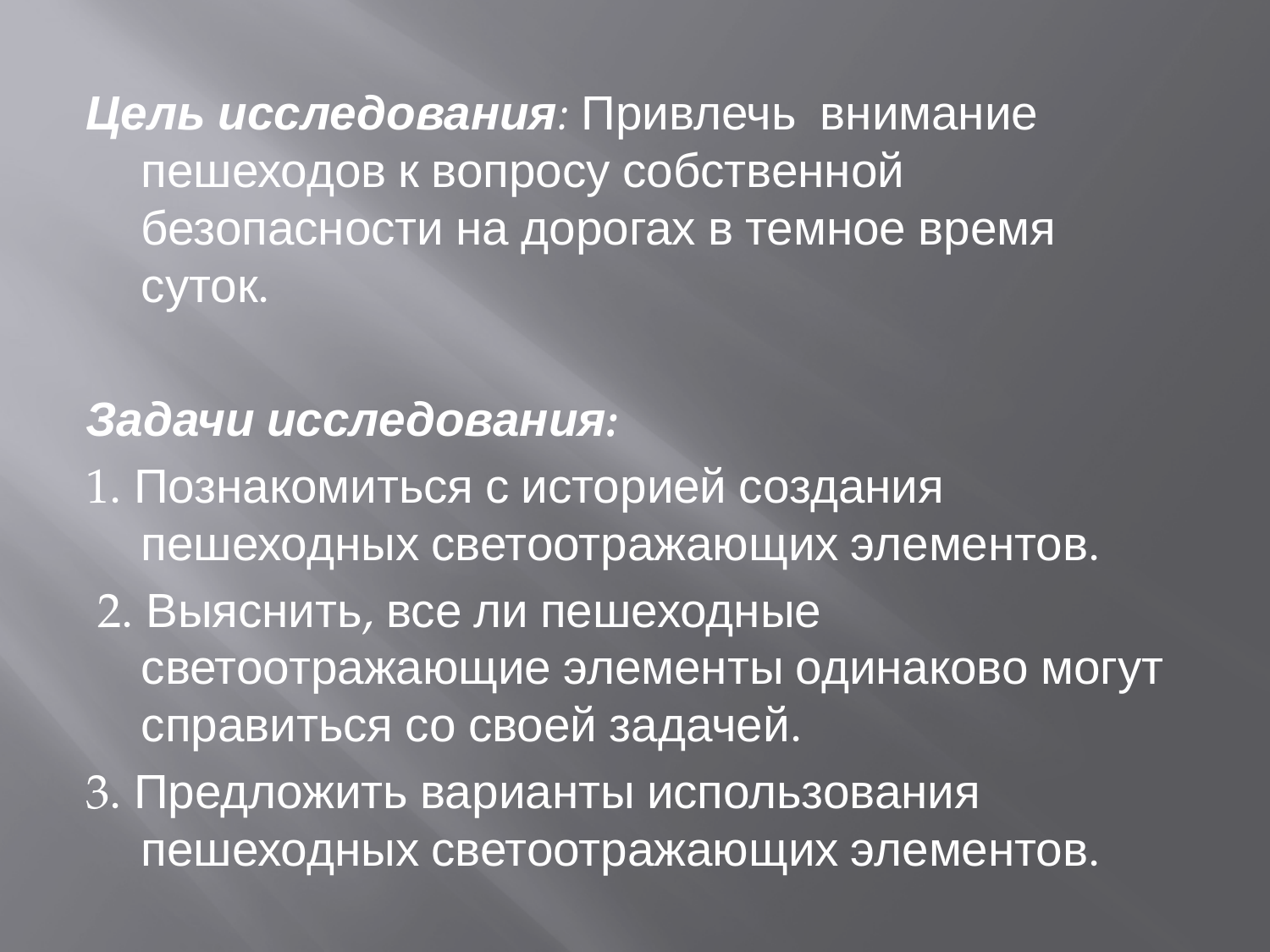

Цель исследования: Привлечь  внимание  пешеходов к вопросу собственной безопасности на дорогах в темное время суток.

Задачи исследования:
1. Познакомиться с историей создания пешеходных светоотражающих элементов.
 2. Выяснить, все ли пешеходные светоотражающие элементы одинаково могут справиться со своей задачей.
3. Предложить варианты использования пешеходных светоотражающих элементов.